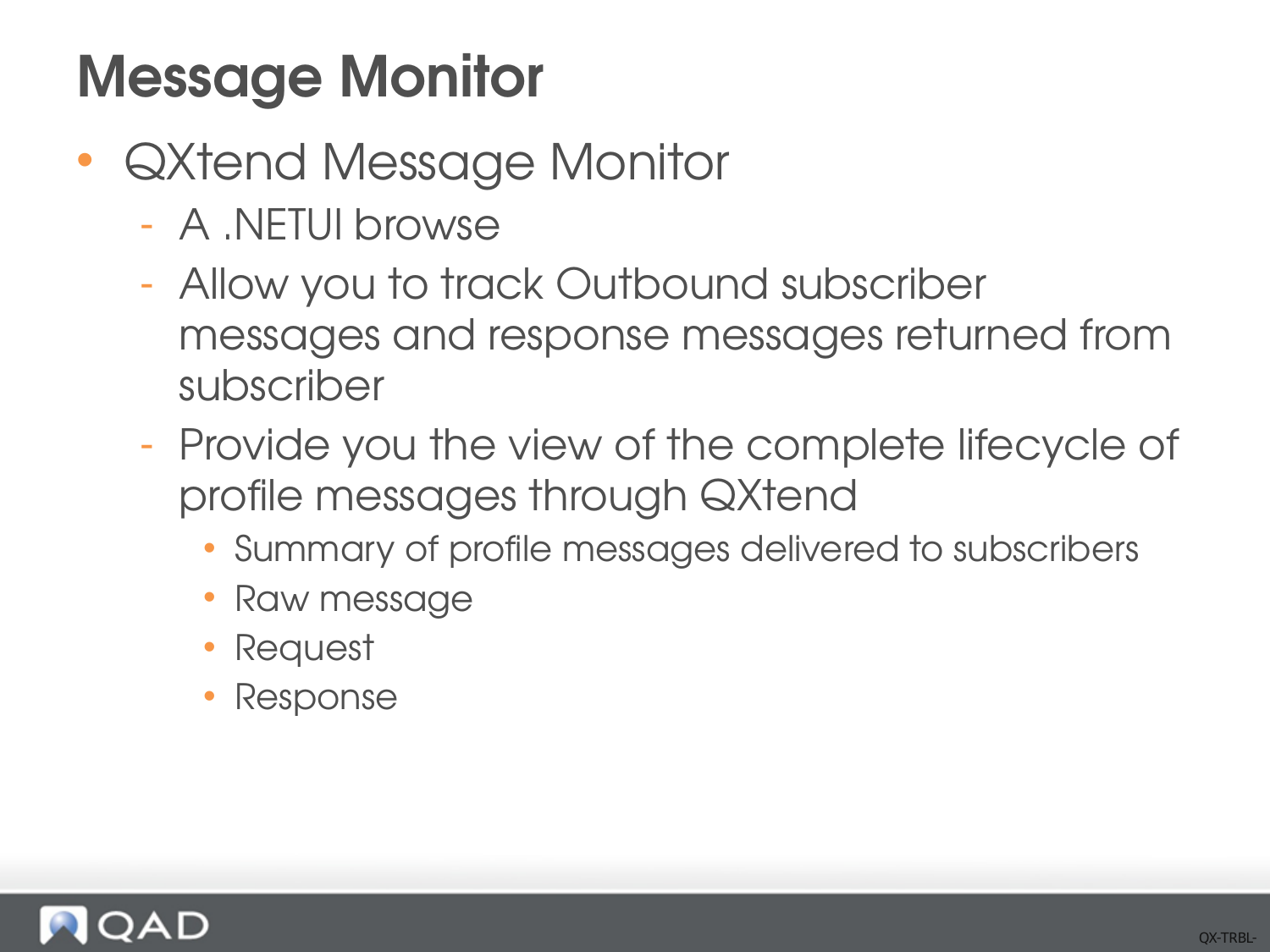

# Message Monitor
QXtend Message Monitor
A .NETUI browse
Allow you to track Outbound subscriber messages and response messages returned from subscriber
Provide you the view of the complete lifecycle of profile messages through QXtend
Summary of profile messages delivered to subscribers
Raw message
Request
Response
QX-TRBL-